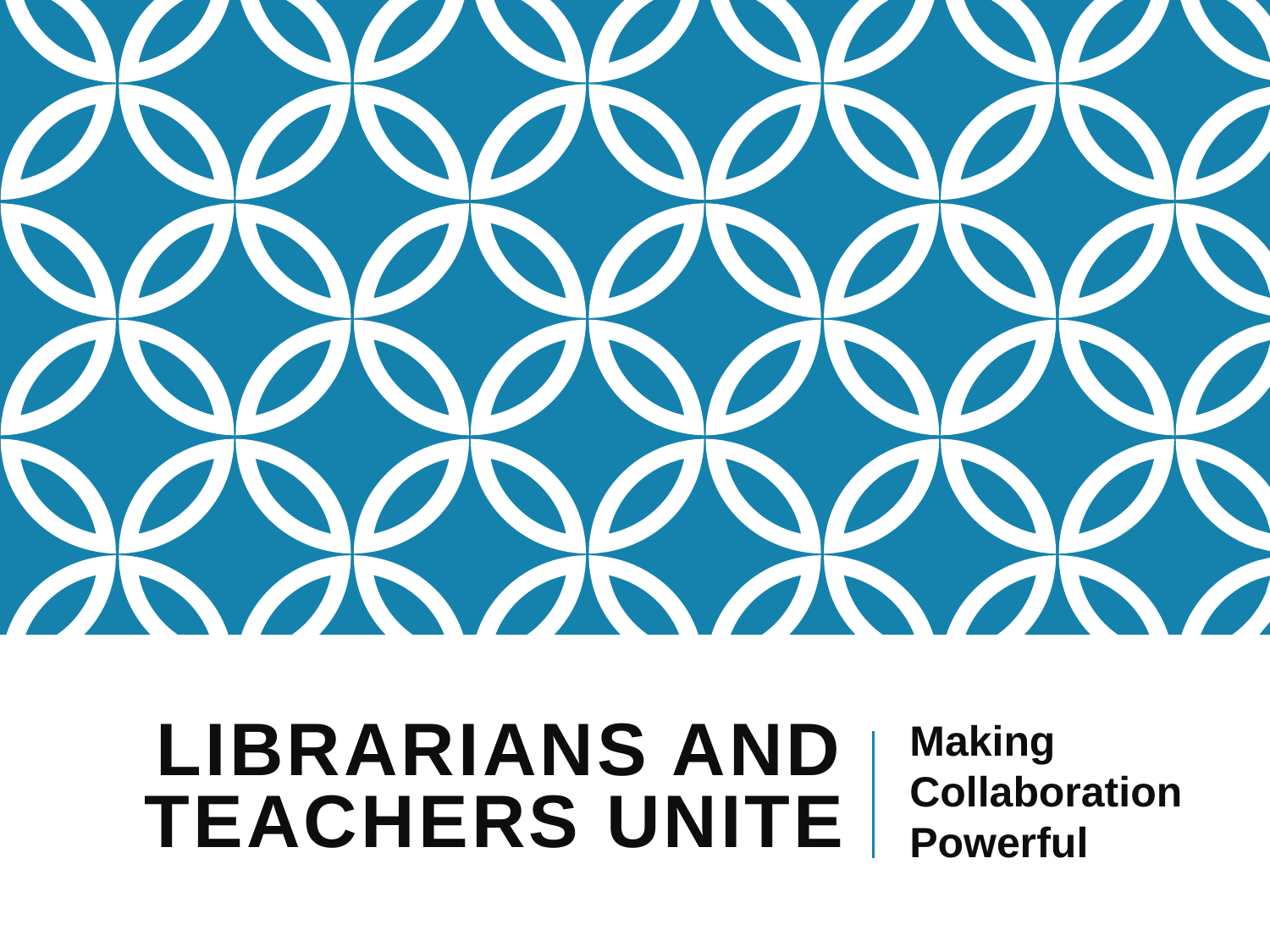

# Librarians and Teachers Unite
Making Collaboration Powerful